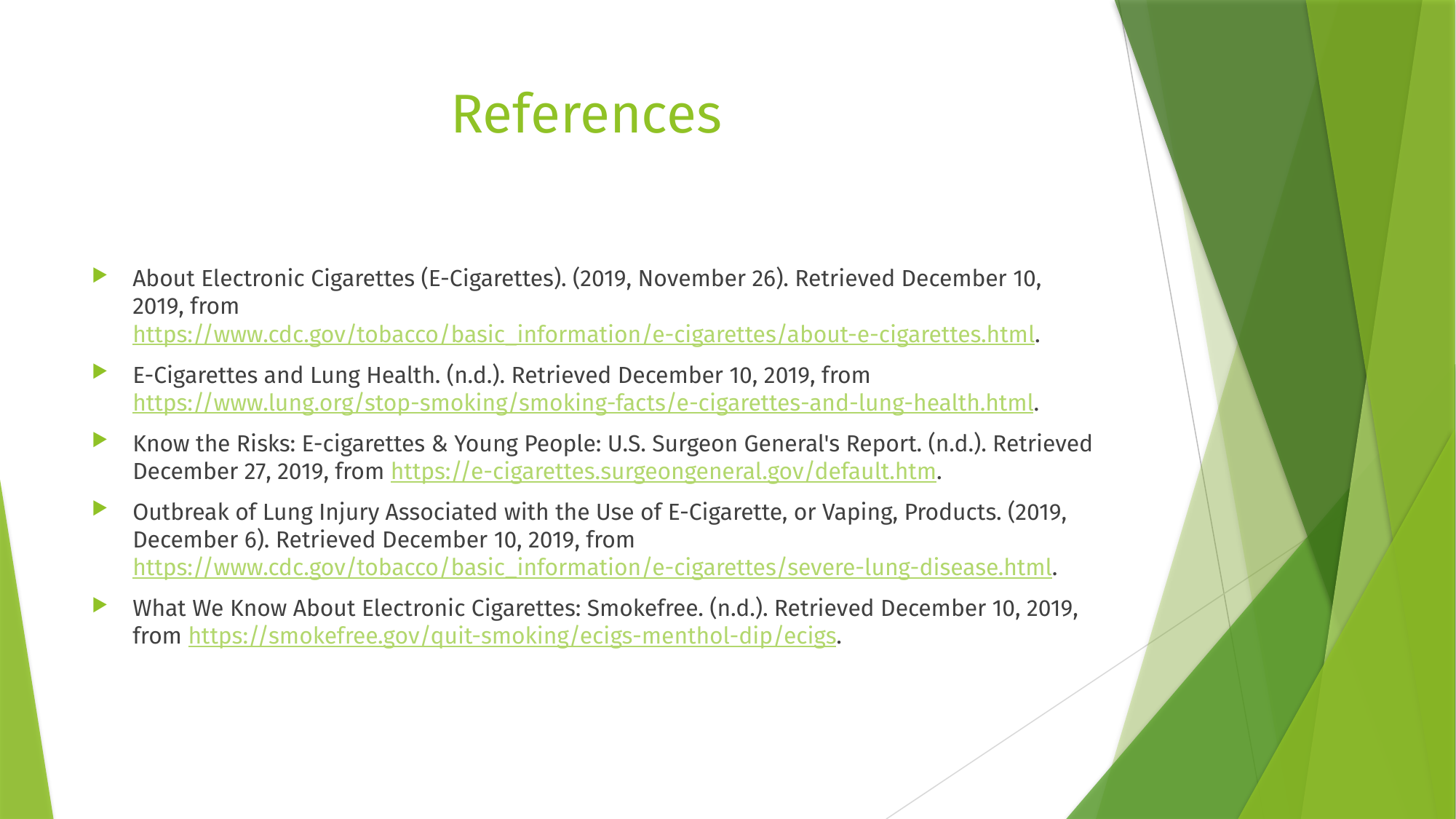

# References
About Electronic Cigarettes (E-Cigarettes). (2019, November 26). Retrieved December 10, 2019, from https://www.cdc.gov/tobacco/basic_information/e-cigarettes/about-e-cigarettes.html.
E-Cigarettes and Lung Health. (n.d.). Retrieved December 10, 2019, from https://www.lung.org/stop-smoking/smoking-facts/e-cigarettes-and-lung-health.html.
Know the Risks: E-cigarettes & Young People: U.S. Surgeon General's Report. (n.d.). Retrieved December 27, 2019, from https://e-cigarettes.surgeongeneral.gov/default.htm.
Outbreak of Lung Injury Associated with the Use of E-Cigarette, or Vaping, Products. (2019, December 6). Retrieved December 10, 2019, from https://www.cdc.gov/tobacco/basic_information/e-cigarettes/severe-lung-disease.html.
What We Know About Electronic Cigarettes: Smokefree. (n.d.). Retrieved December 10, 2019, from https://smokefree.gov/quit-smoking/ecigs-menthol-dip/ecigs.